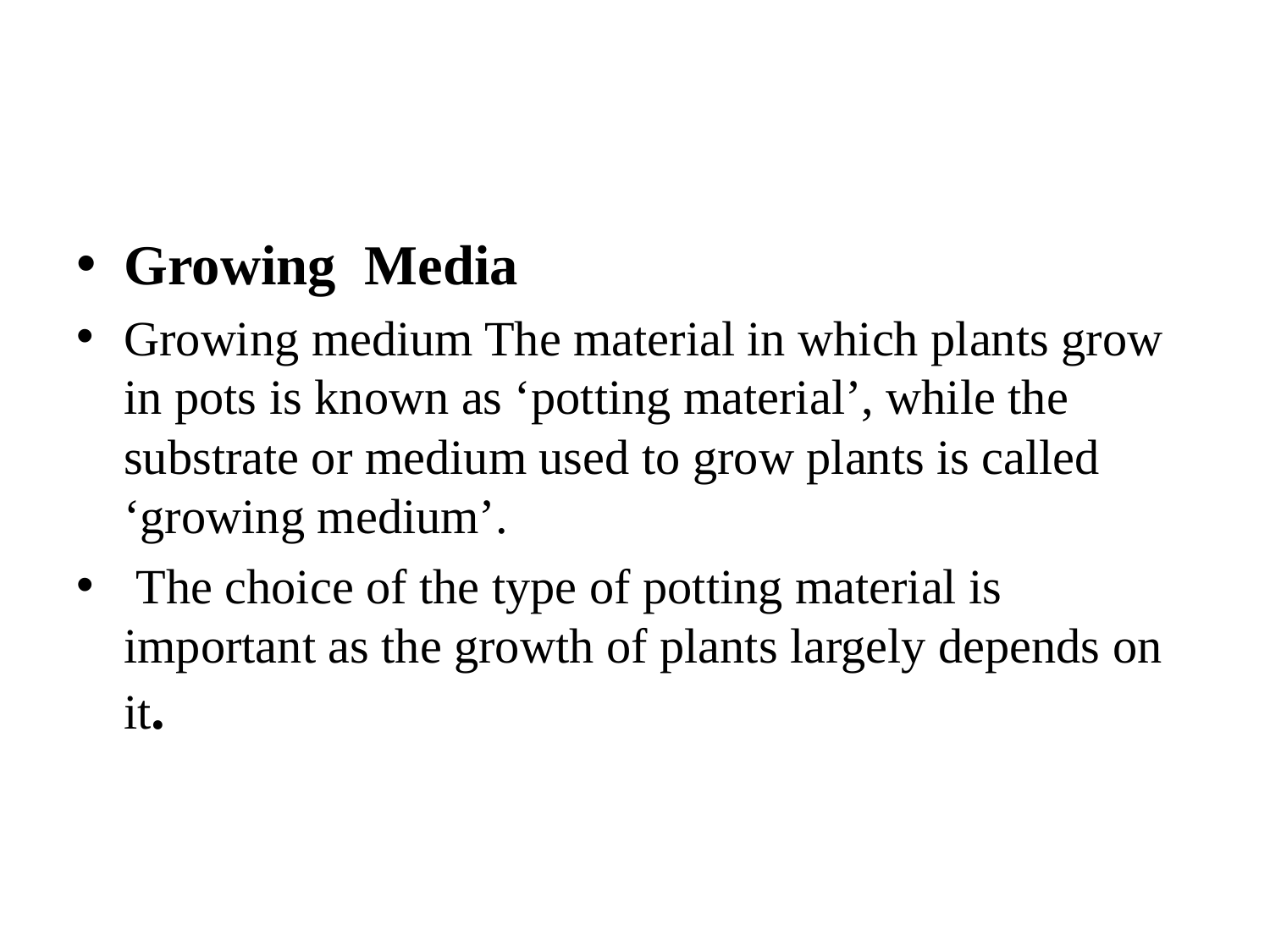

#
Growing  Media
Growing medium The material in which plants grow in pots is known as ‘potting material’, while the substrate or medium used to grow plants is called ‘growing medium’.
 The choice of the type of potting material is important as the growth of plants largely depends on it.